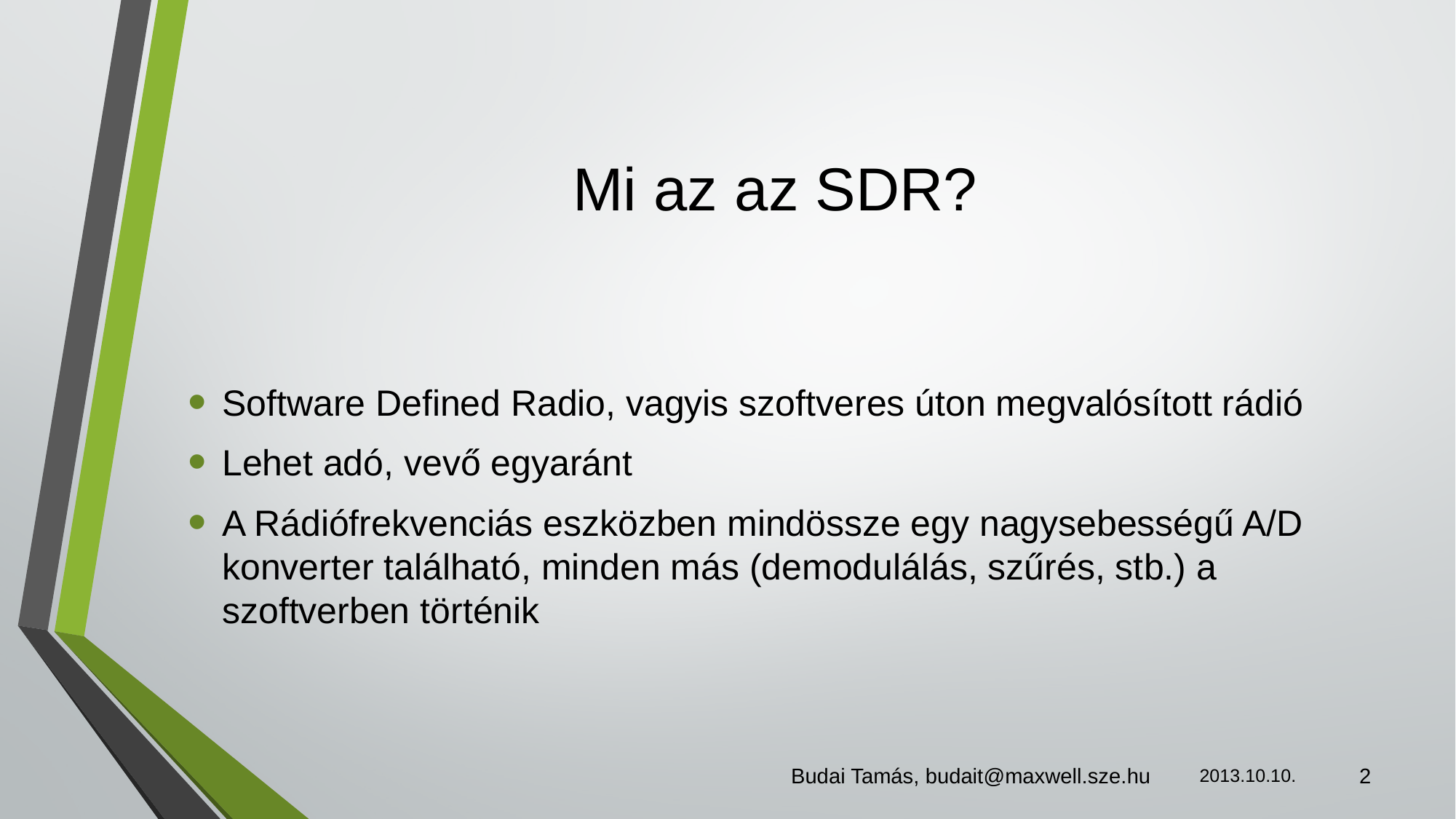

# Mi az az SDR?
Software Defined Radio, vagyis szoftveres úton megvalósított rádió
Lehet adó, vevő egyaránt
A Rádiófrekvenciás eszközben mindössze egy nagysebességű A/D konverter található, minden más (demodulálás, szűrés, stb.) a szoftverben történik
2013.10.10.
2
Budai Tamás, budait@maxwell.sze.hu